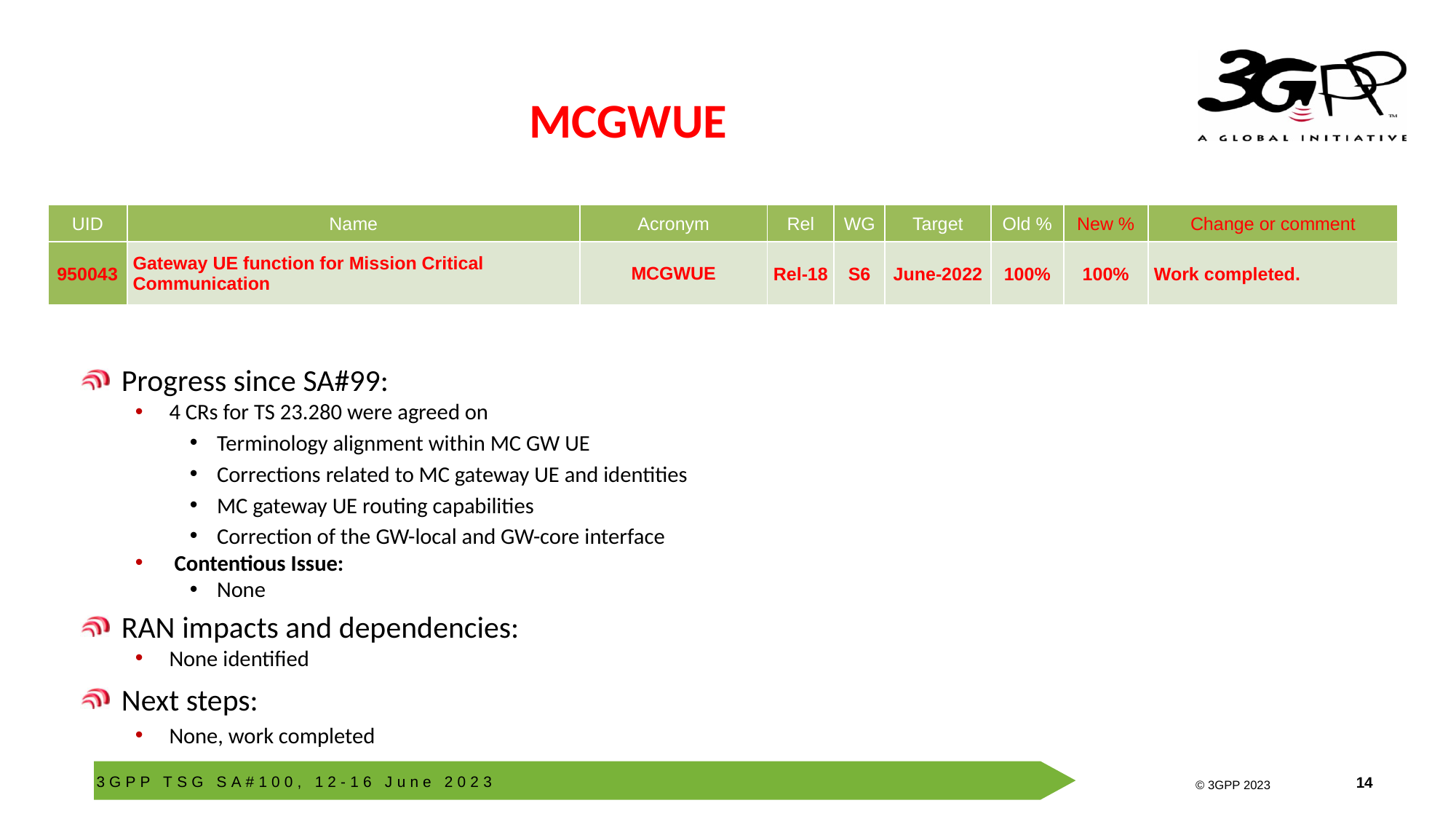

# MCGWUE
| UID | Name | Acronym | Rel | WG | Target | Old % | New % | Change or comment |
| --- | --- | --- | --- | --- | --- | --- | --- | --- |
| 950043 | Gateway UE function for Mission Critical Communication | MCGWUE | Rel-18 | S6 | June-2022 | 100% | 100% | Work completed. |
Progress since SA#99:
4 CRs for TS 23.280 were agreed on
Terminology alignment within MC GW UE
Corrections related to MC gateway UE and identities
MC gateway UE routing capabilities
Correction of the GW-local and GW-core interface
 Contentious Issue:
None
RAN impacts and dependencies:
None identified
Next steps:
None, work completed